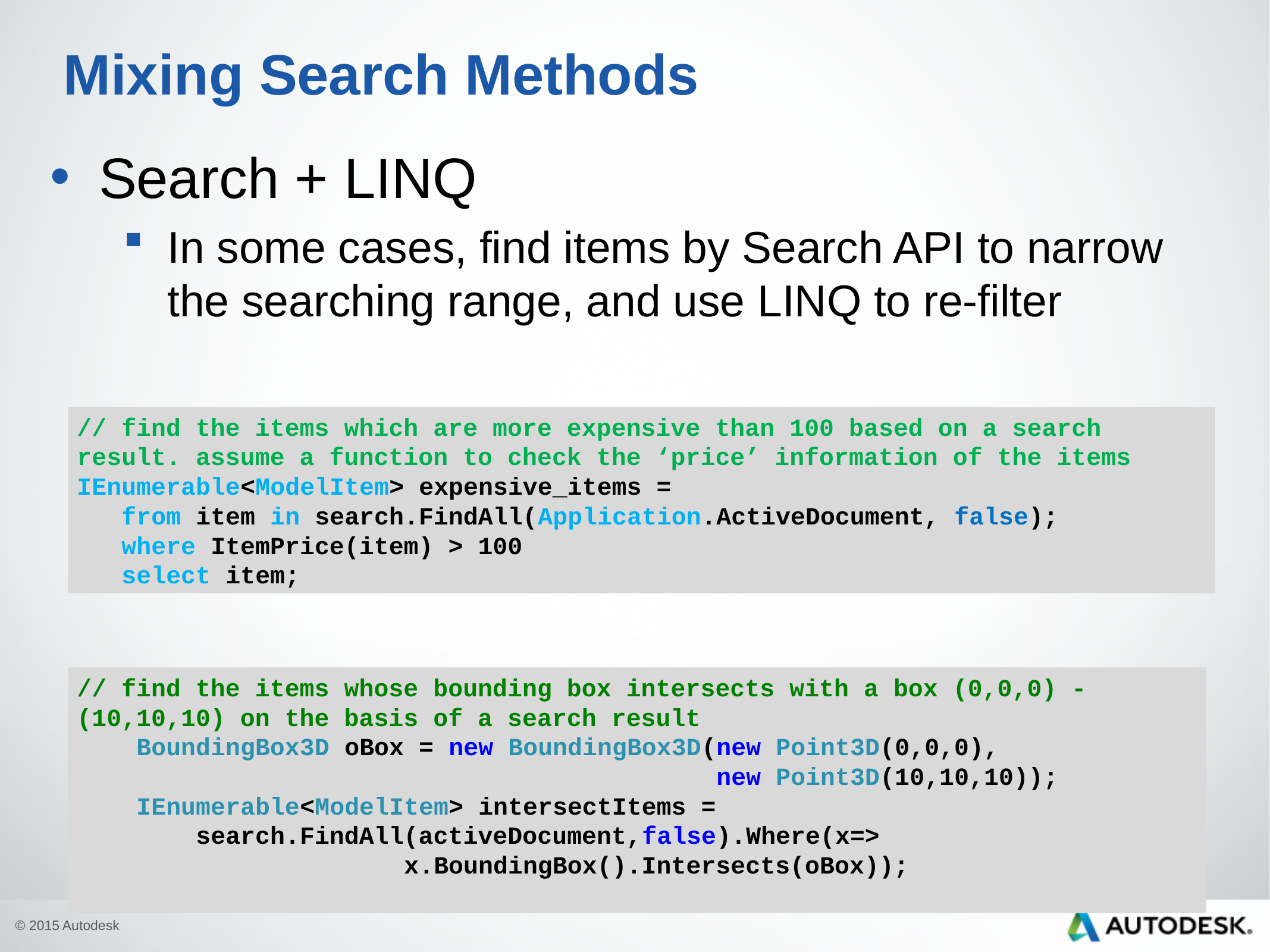

# Mixing Search Methods
Search + LINQ
In some cases, find items by Search API to narrow the searching range, and use LINQ to re-filter

// find the items which are more expensive than 100 based on a search result. assume a function to check the ‘price’ information of the items
IEnumerable<ModelItem> expensive_items =
   from item in search.FindAll(Application.ActiveDocument, false);
   where ItemPrice(item) > 100
   select item;
// find the items whose bounding box intersects with a box (0,0,0) - (10,10,10) on the basis of a search result
    BoundingBox3D oBox = new BoundingBox3D(new Point3D(0,0,0),
                                           new Point3D(10,10,10));
    IEnumerable<ModelItem> intersectItems =
        search.FindAll(activeDocument,false).Where(x=>
                      x.BoundingBox().Intersects(oBox));